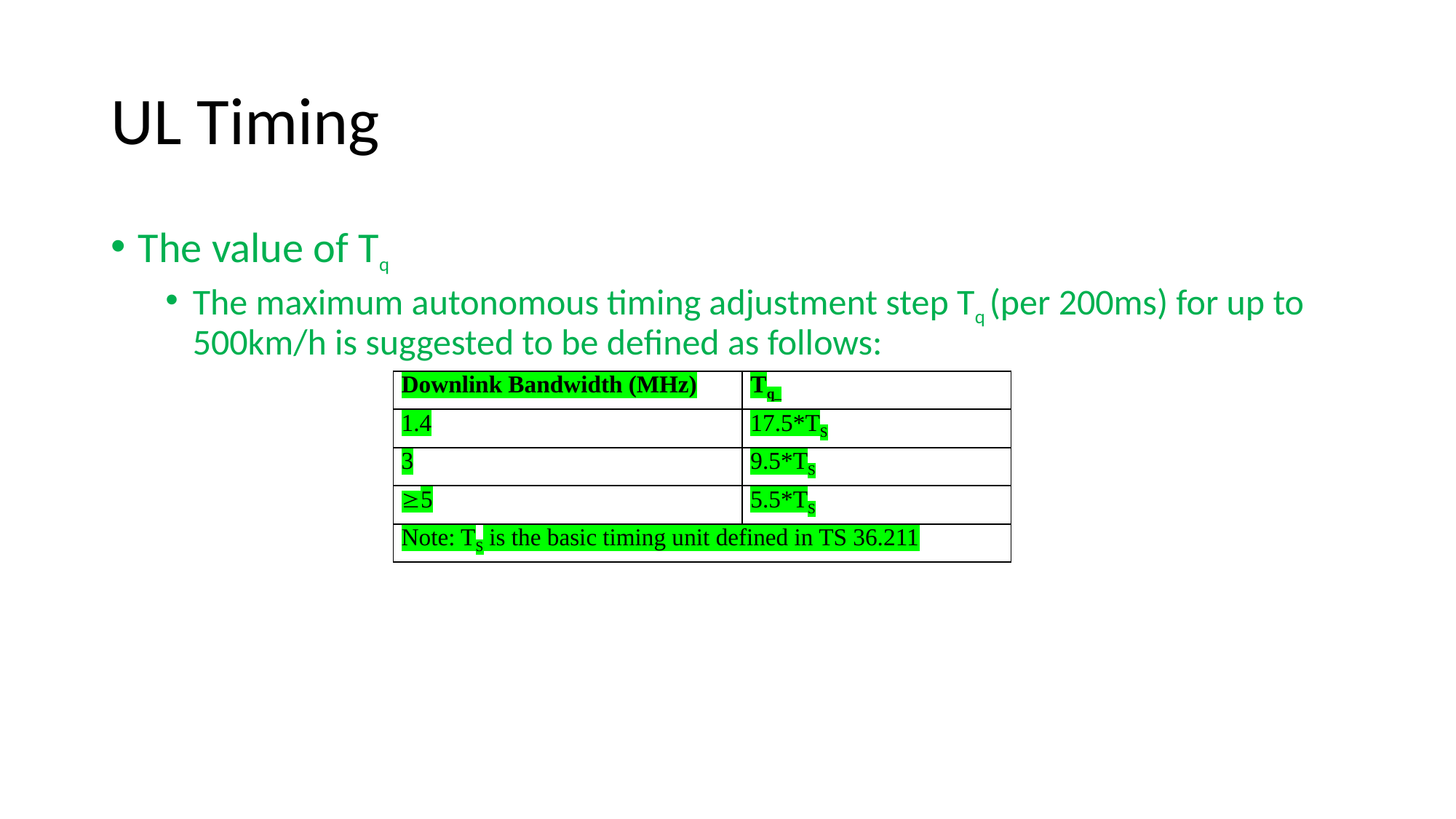

# UL Timing
The value of Tq
The maximum autonomous timing adjustment step Tq (per 200ms) for up to 500km/h is suggested to be defined as follows:

| Downlink Bandwidth (MHz) | Tq\_ |
| --- | --- |
| 1.4 | 17.5\*TS |
| 3 | 9.5\*TS |
| ≥5 | 5.5\*TS |
| Note: TS is the basic timing unit defined in TS 36.211 |  |